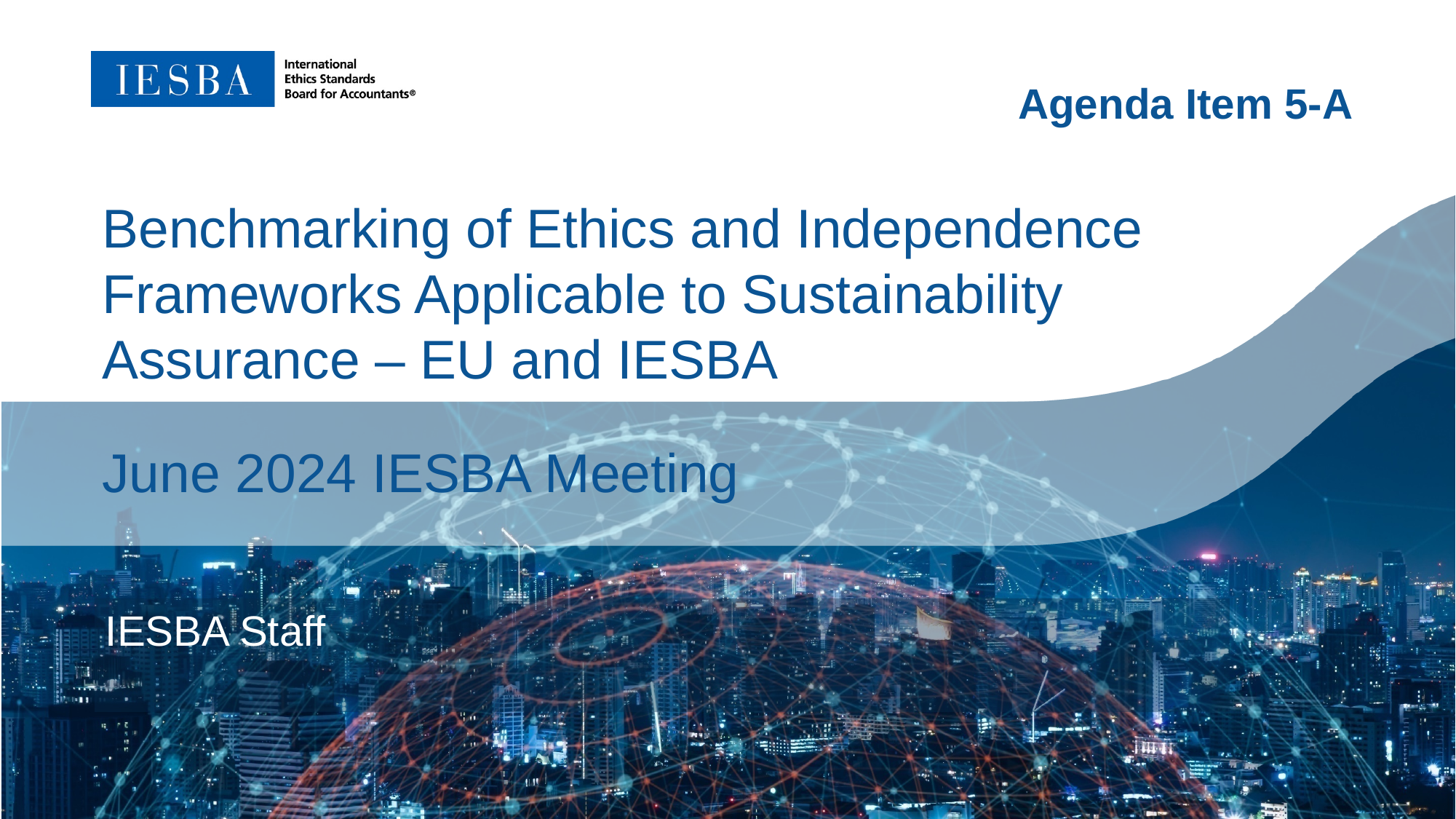

Agenda Item 5-A
Benchmarking of Ethics and Independence Frameworks Applicable to Sustainability Assurance – EU and IESBA
June 2024 IESBA Meeting
IESBA Staff